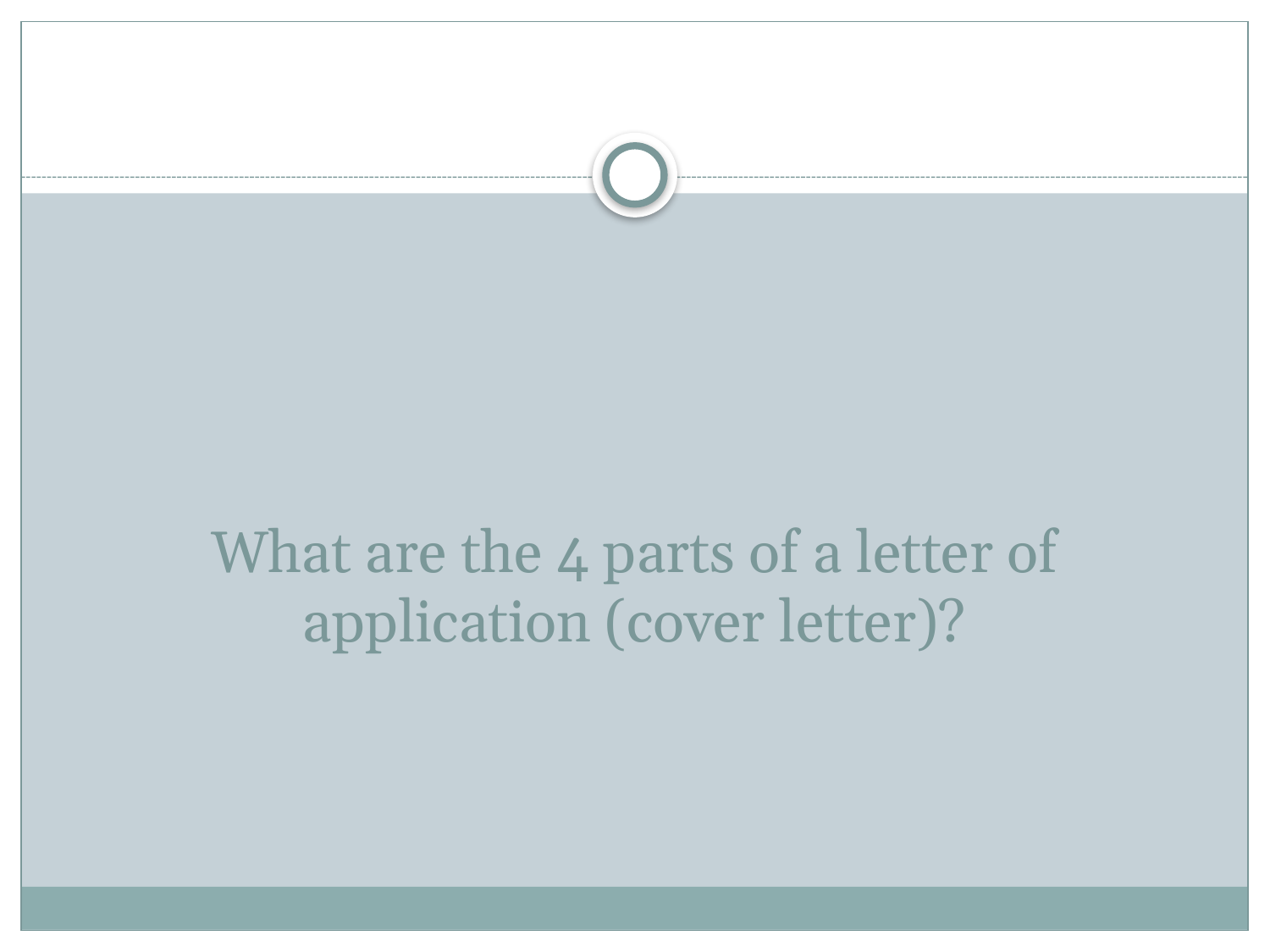

# What are the 4 parts of a letter of application (cover letter)?